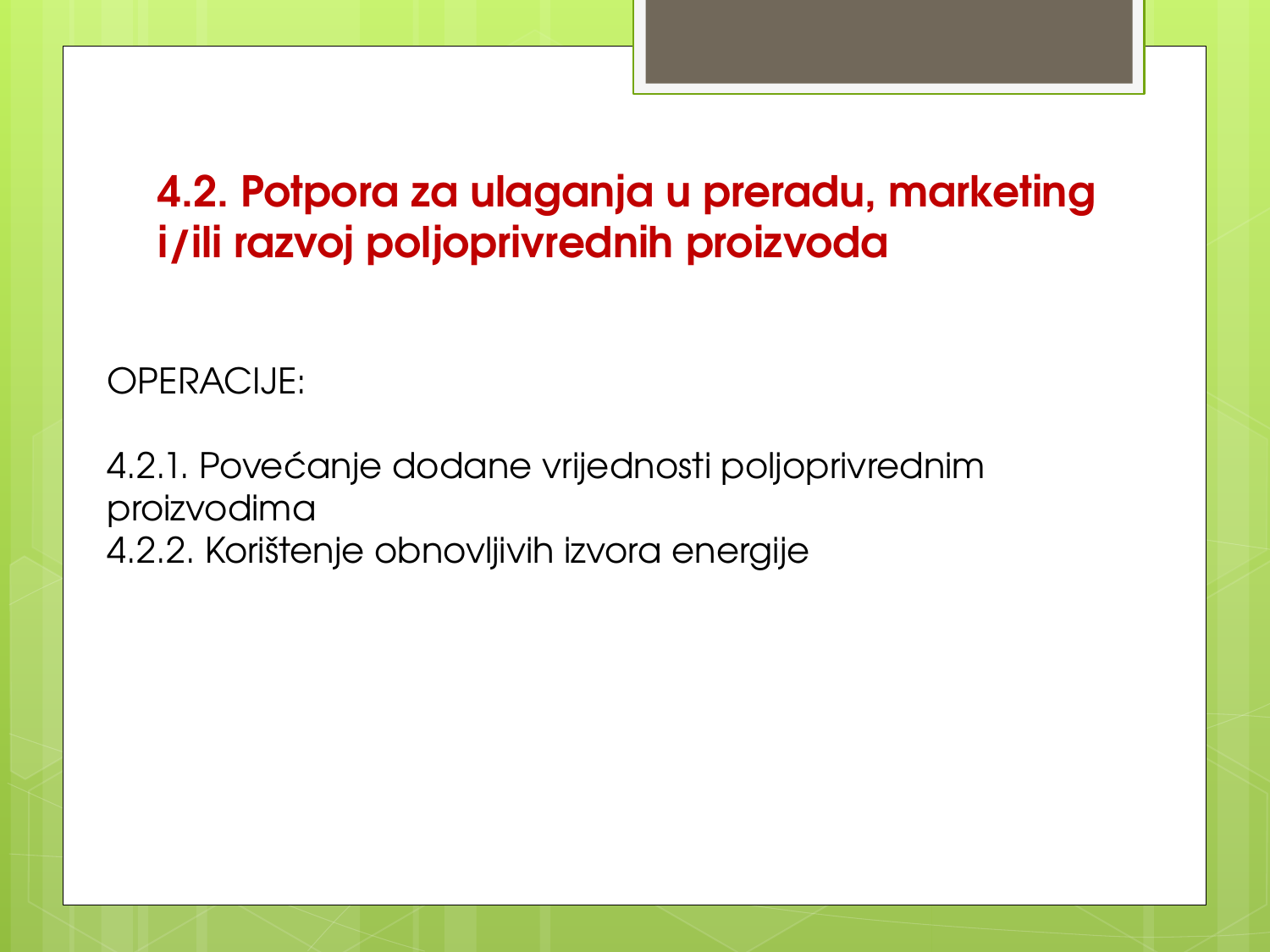

# 4.2. Potpora za ulaganja u preradu, marketing i/ili razvoj poljoprivrednih proizvoda

OPERACIJE:

4.2.1. Povećanje dodane vrijednosti poljoprivrednim proizvodima
4.2.2. Korištenje obnovljivih izvora energije